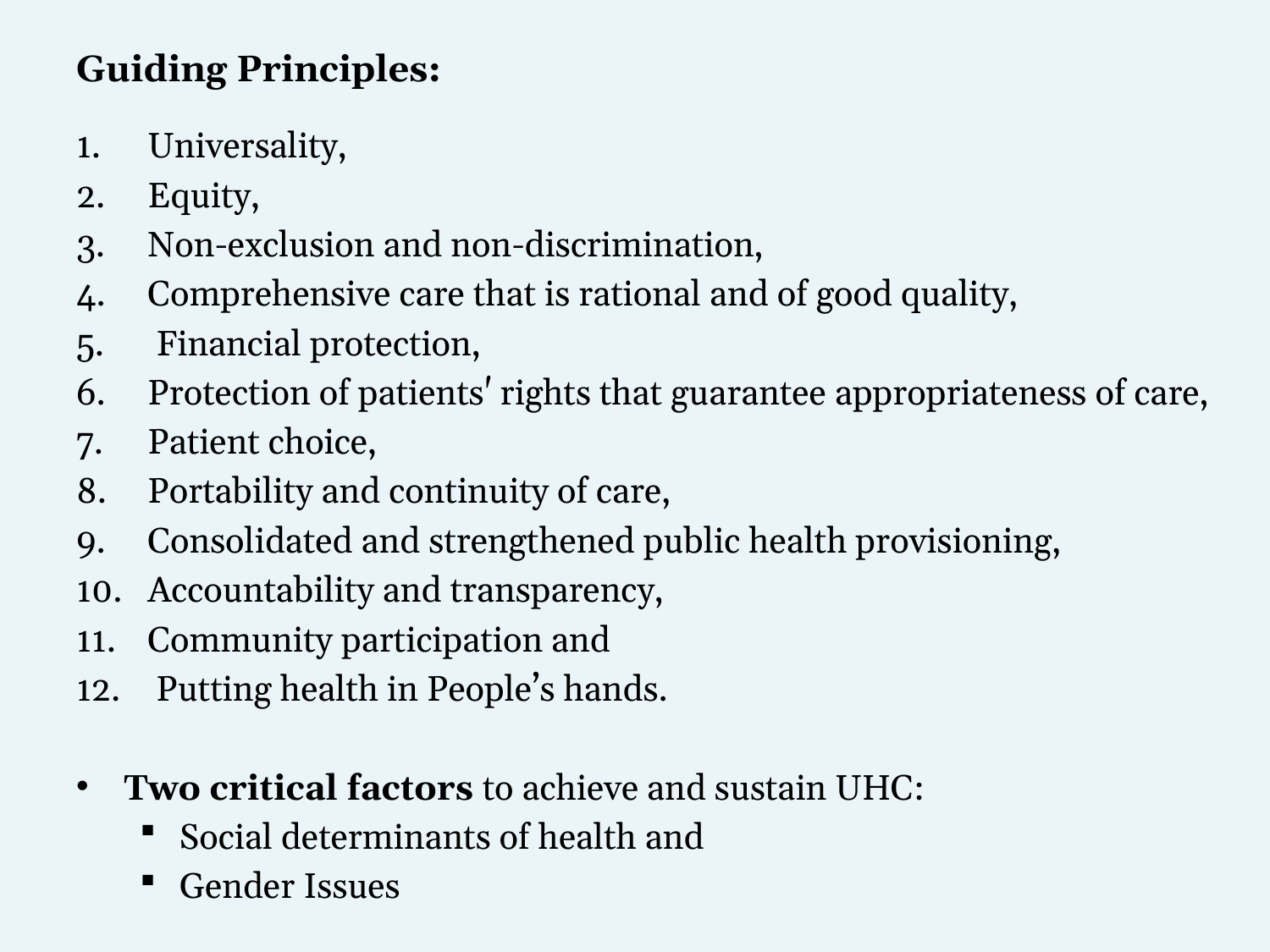

# Guiding Principles:
Universality,
Equity,
Non-exclusion and non-discrimination,
Comprehensive care that is rational and of good quality,
 Financial protection,
Protection of patients' rights that guarantee appropriateness of care,
Patient choice,
Portability and continuity of care,
Consolidated and strengthened public health provisioning,
Accountability and transparency,
Community participation and
 Putting health in People’s hands.

Two critical factors to achieve and sustain UHC:
Social determinants of health and
Gender Issues